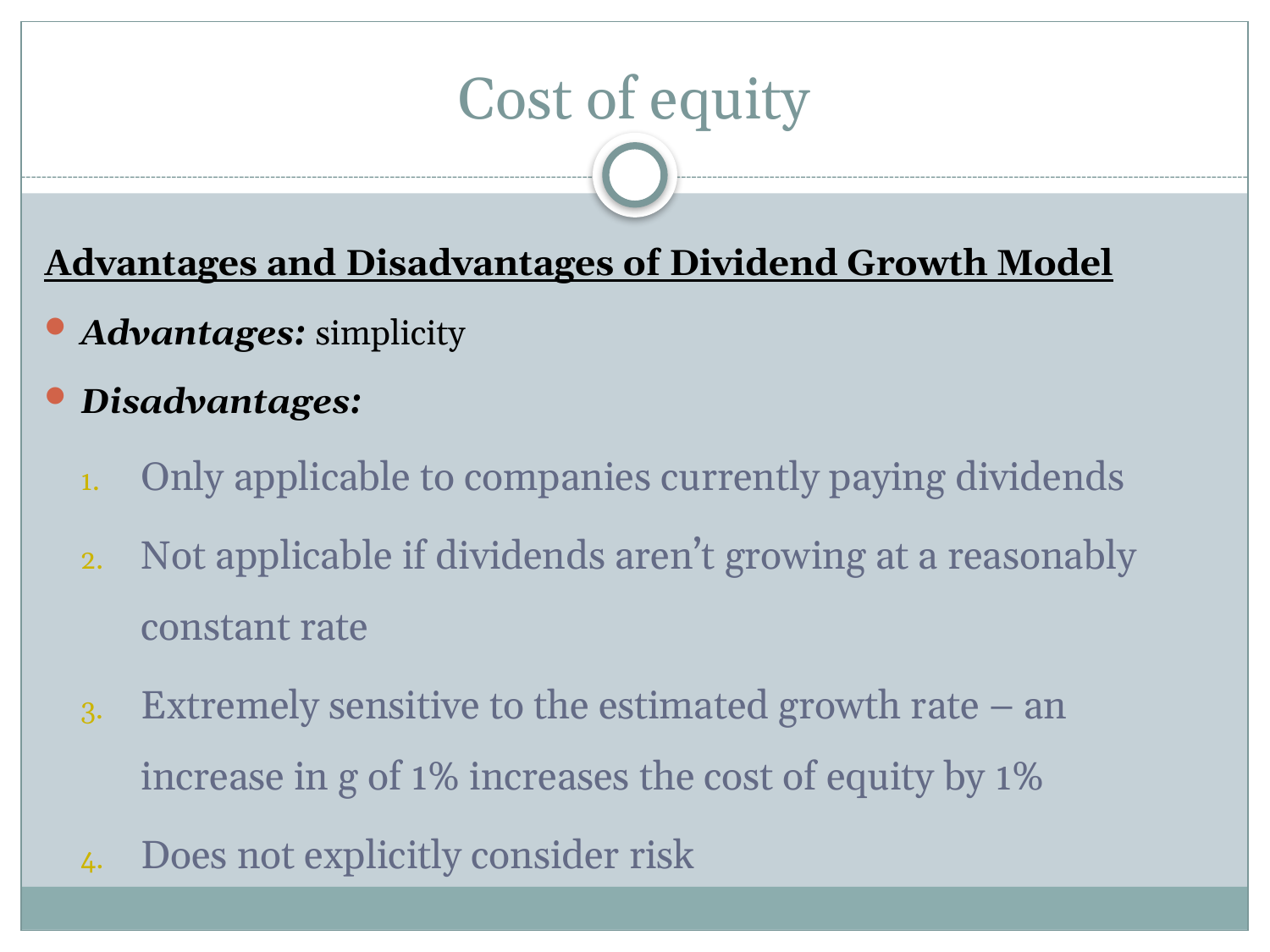

# Cost of equity
Advantages and Disadvantages of Dividend Growth Model
Advantages: simplicity
Disadvantages:
Only applicable to companies currently paying dividends
Not applicable if dividends aren’t growing at a reasonably constant rate
Extremely sensitive to the estimated growth rate – an increase in g of 1% increases the cost of equity by 1%
Does not explicitly consider risk